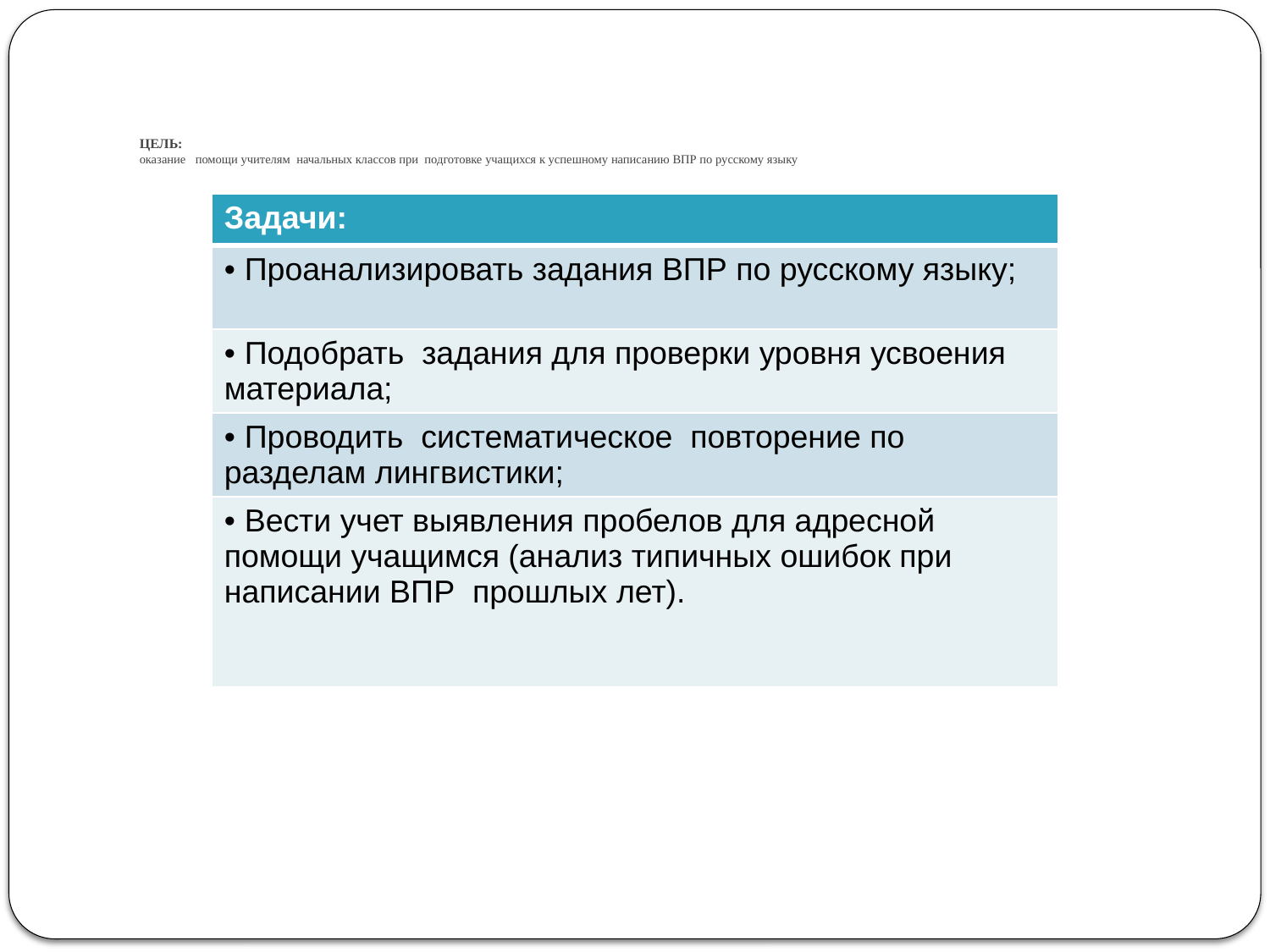

# ЦЕЛЬ: оказание   помощи учителям  начальных классов при  подготовке учащихся к успешному написанию ВПР по русскому языку
| Задачи: |
| --- |
| Проанализировать задания ВПР по русскому языку; |
| Подобрать задания для проверки уровня усвоения материала; |
| Проводить систематическое повторение по разделам лингвистики; |
| Вести учет выявления пробелов для адресной помощи учащимся (анализ типичных ошибок при написании ВПР прошлых лет). |